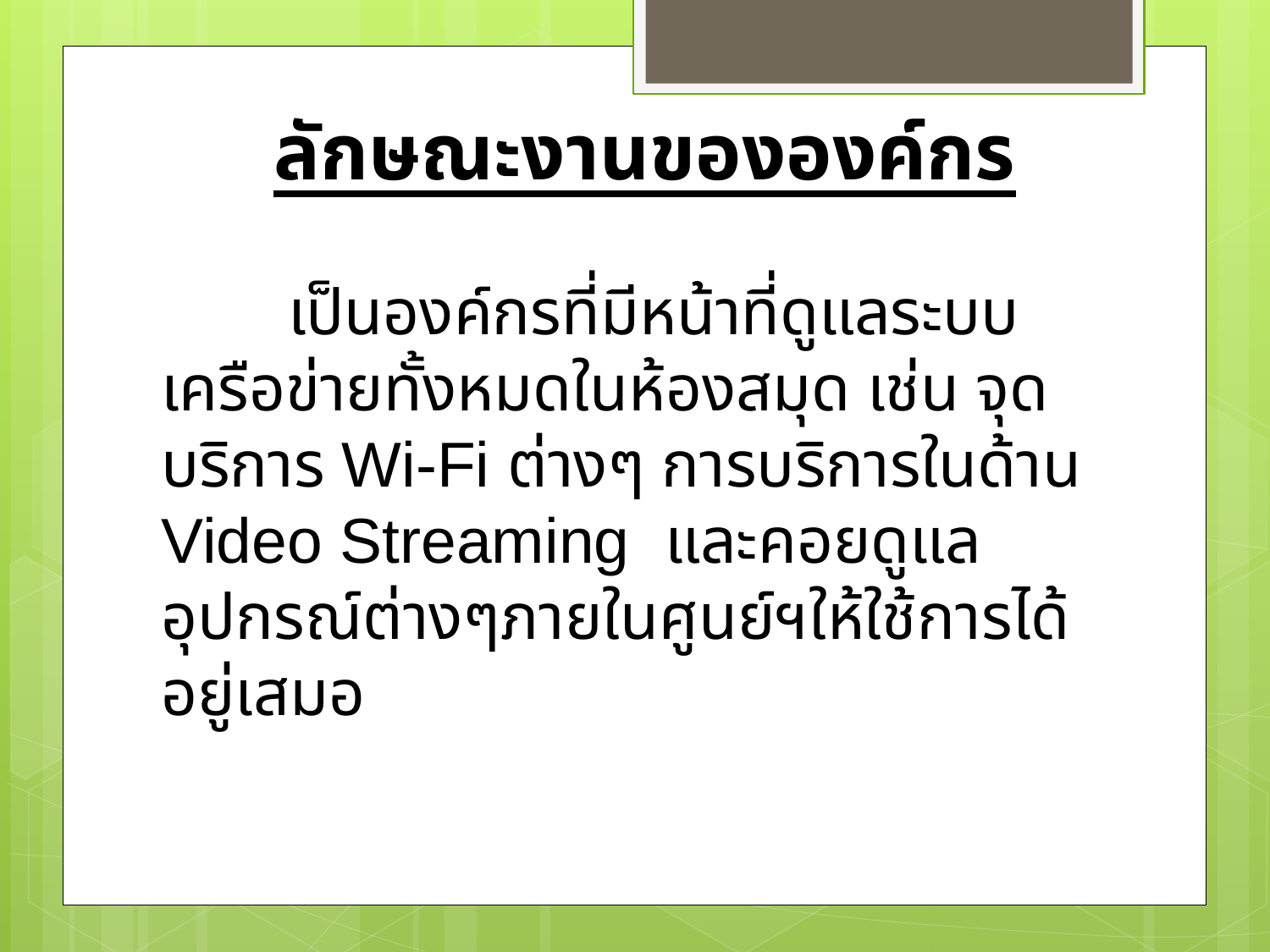

ลักษณะงานขององค์กร
	เป็นองค์กรที่มีหน้าที่ดูแลระบบเครือข่ายทั้งหมดในห้องสมุด เช่น จุดบริการ Wi-Fi ต่างๆ การบริการในด้าน Video Streaming  และคอยดูแลอุปกรณ์ต่างๆภายในศูนย์ฯให้ใช้การได้อยู่เสมอ